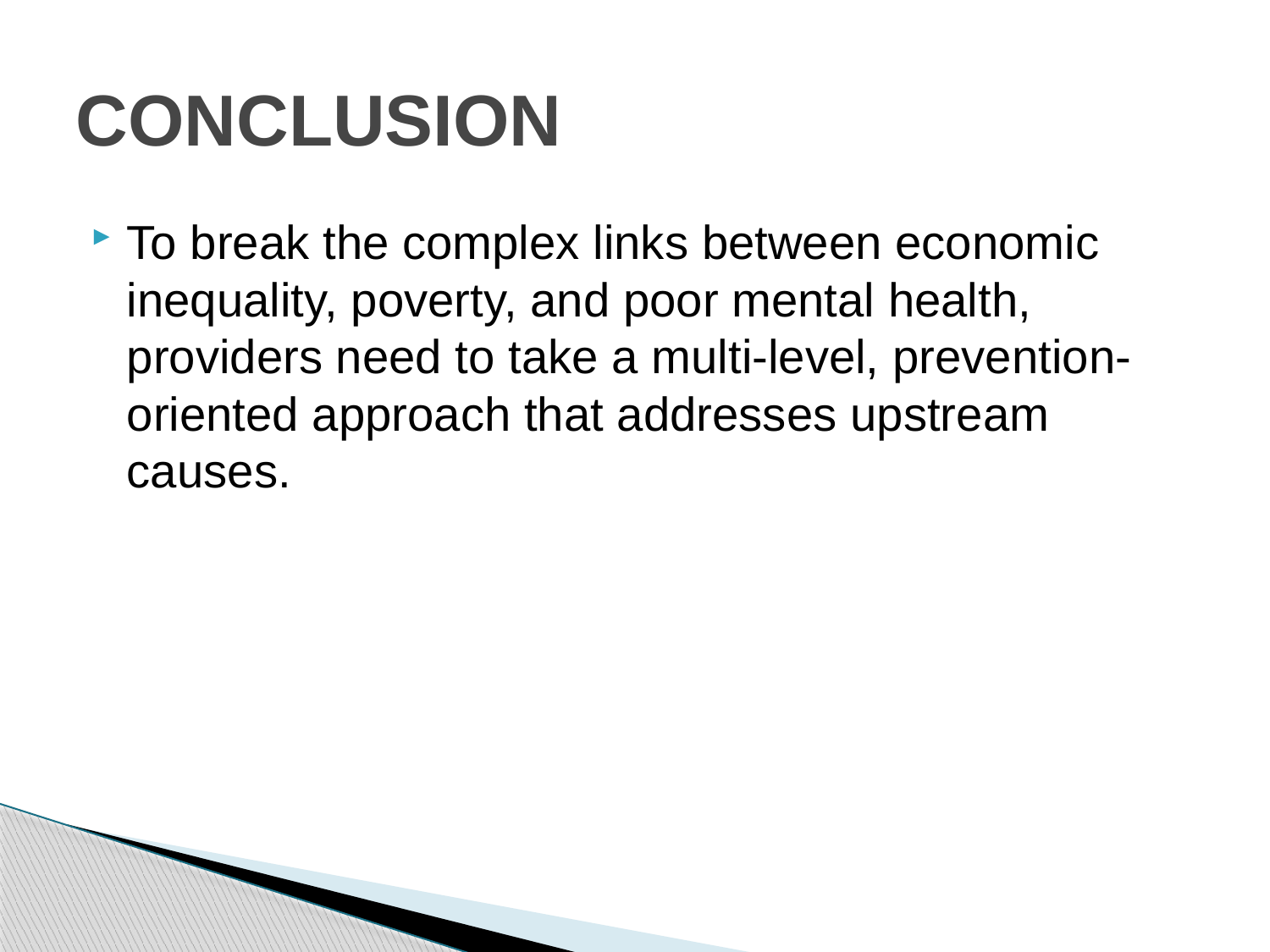

# CONCLUSION
To break the complex links between economic inequality, poverty, and poor mental health, providers need to take a multi-level, prevention-oriented approach that addresses upstream causes.